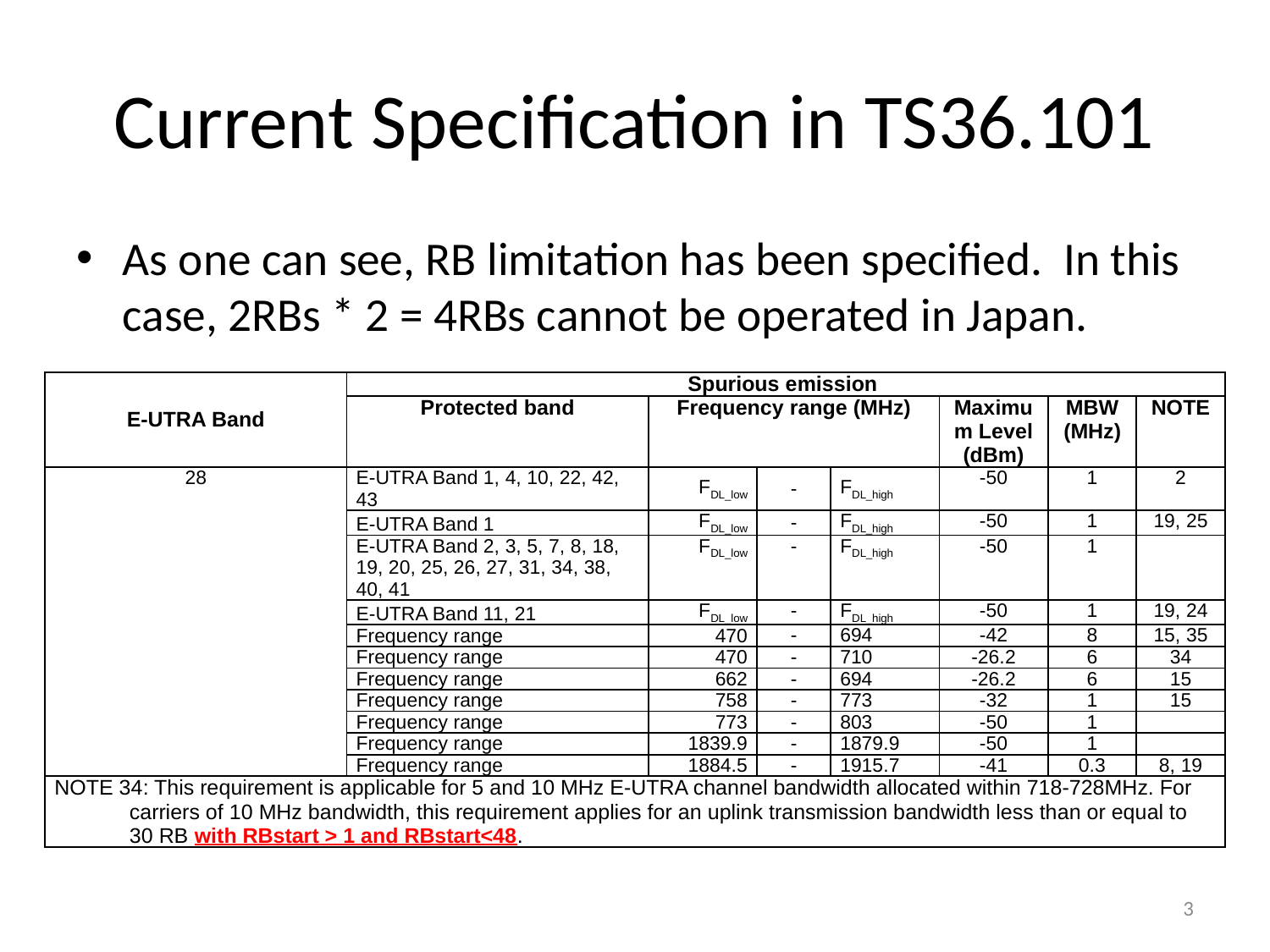

# Current Specification in TS36.101
As one can see, RB limitation has been specified.  In this case, 2RBs * 2 = 4RBs cannot be operated in Japan.
| E-UTRA Band | Spurious emission |  |  |  |  |  |  |
| --- | --- | --- | --- | --- | --- | --- | --- |
|  | Protected band | Frequency range (MHz) |  |  | Maximum Level (dBm) | MBW (MHz) | NOTE |
| 28 | E-UTRA Band 1, 4, 10, 22, 42, 43 | FDL\_low | - | FDL\_high | -50 | 1 | 2 |
|  | E-UTRA Band 1 | FDL\_low | - | FDL\_high | -50 | 1 | 19, 25 |
|  | E-UTRA Band 2, 3, 5, 7, 8, 18, 19, 20, 25, 26, 27, 31, 34, 38, 40, 41 | FDL\_low | - | FDL\_high | -50 | 1 |  |
|  | E-UTRA Band 11, 21 | FDL\_low | - | FDL\_high | -50 | 1 | 19, 24 |
|  | Frequency range | 470 | - | 694 | -42 | 8 | 15, 35 |
|  | Frequency range | 470 | - | 710 | -26.2 | 6 | 34 |
|  | Frequency range | 662 | - | 694 | -26.2 | 6 | 15 |
|  | Frequency range | 758 | - | 773 | -32 | 1 | 15 |
|  | Frequency range | 773 | - | 803 | -50 | 1 |  |
|  | Frequency range | 1839.9 | - | 1879.9 | -50 | 1 |  |
|  | Frequency range | 1884.5 | - | 1915.7 | -41 | 0.3 | 8, 19 |
| NOTE 34: This requirement is applicable for 5 and 10 MHz E-UTRA channel bandwidth allocated within 718-728MHz. For carriers of 10 MHz bandwidth, this requirement applies for an uplink transmission bandwidth less than or equal to 30 RB with RBstart > 1 and RBstart<48. |  |  |  |  |  |  |  |
3